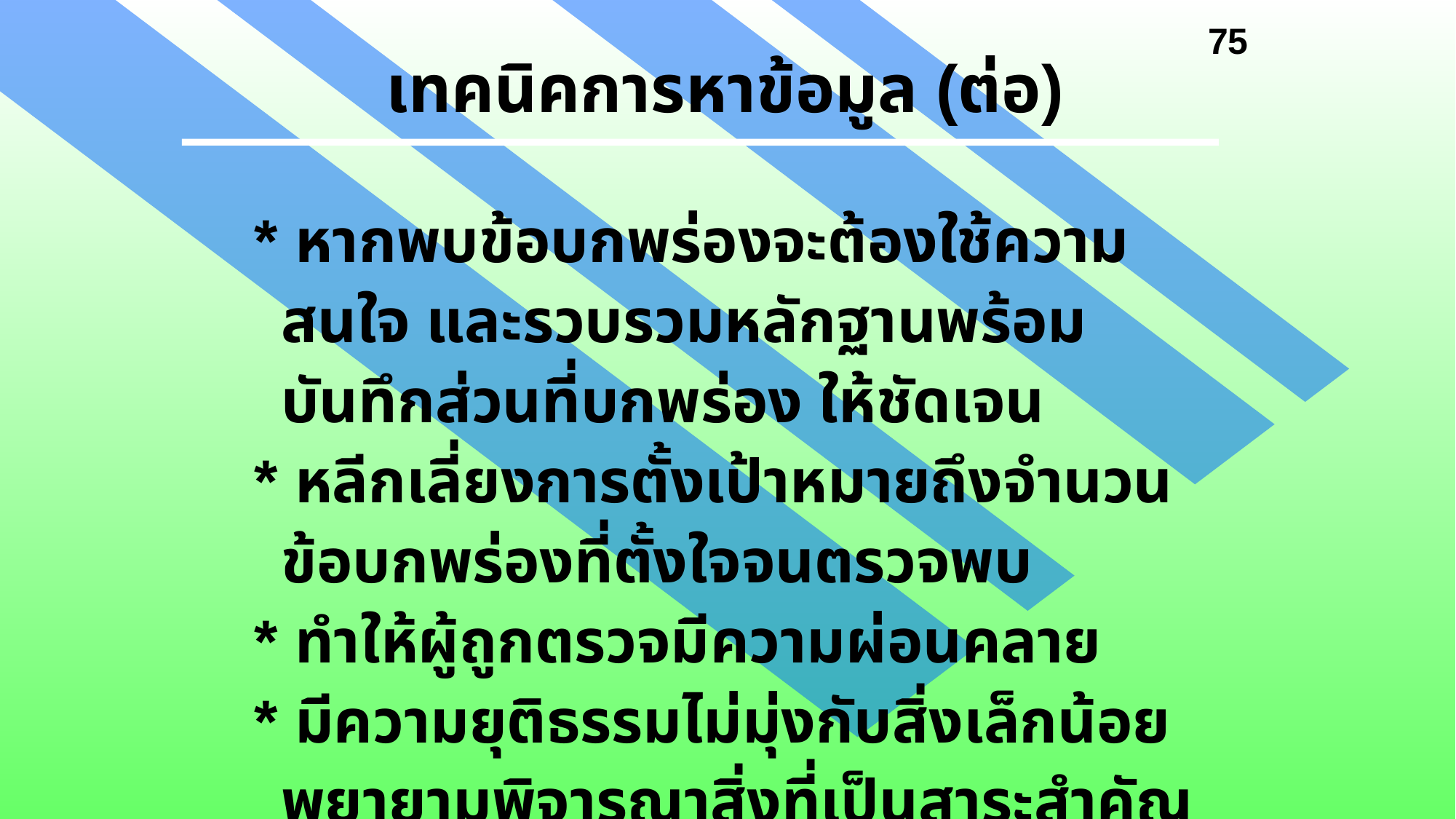

75
เทคนิคการหาข้อมูล (ต่อ)

* หากพบข้อบกพร่องจะต้องใช้ความสนใจ และรวบรวมหลักฐานพร้อมบันทึกส่วนที่บกพร่อง ให้ชัดเจน
* หลีกเลี่ยงการตั้งเป้าหมายถึงจำนวนข้อบกพร่องที่ตั้งใจจนตรวจพบ
* ทำให้ผู้ถูกตรวจมีความผ่อนคลาย
* มีความยุติธรรมไม่มุ่งกับสิ่งเล็กน้อย พยายามพิจารณาสิ่งที่เป็นสาระสำคัญ